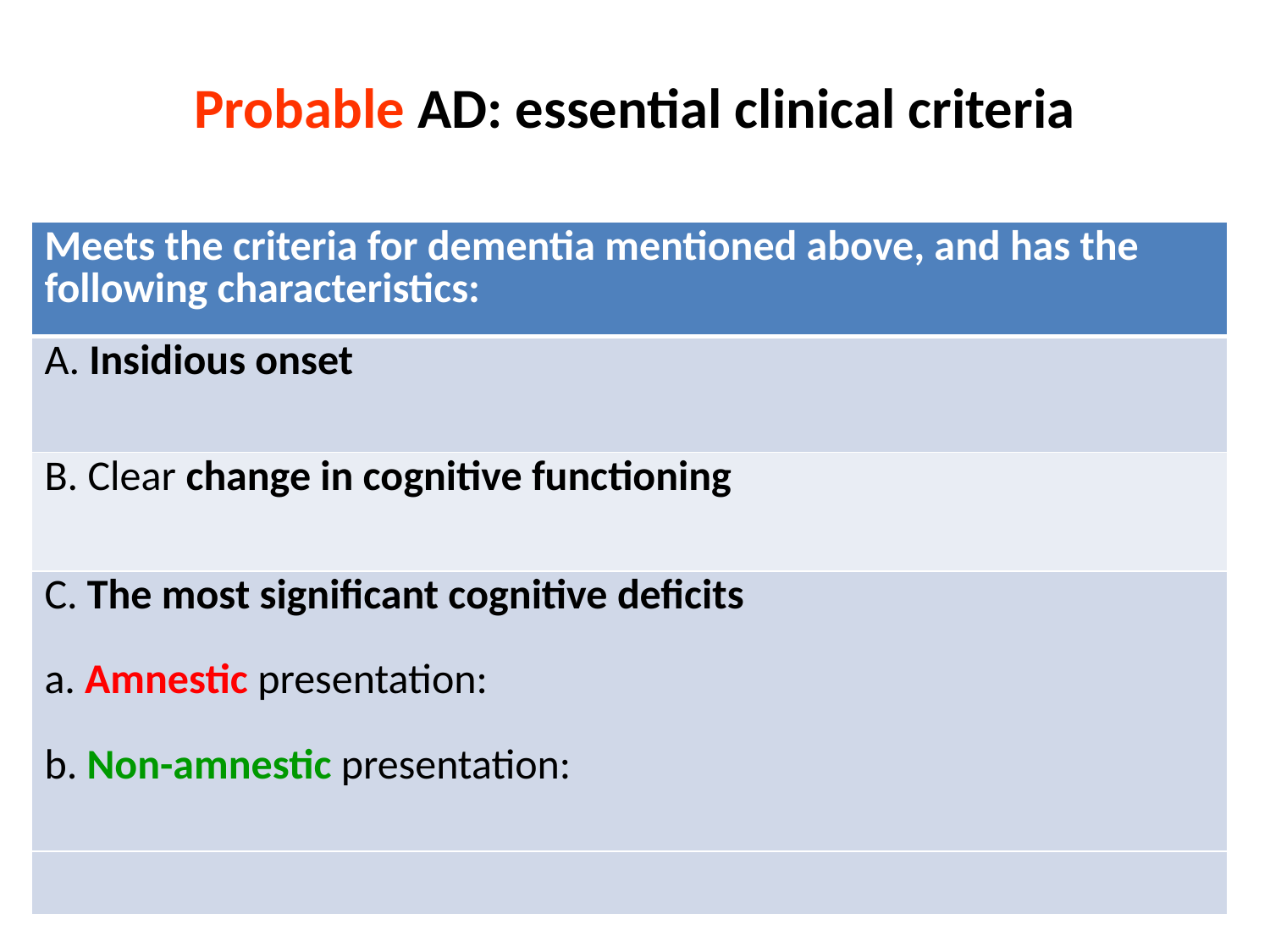

Probable AD: essential clinical criteria
| Meets the criteria for dementia mentioned above, and has the following characteristics: |
| --- |
| A. Insidious onset |
| B. Clear change in cognitive functioning |
| C. The most significant cognitive deficits a. Amnestic presentation: b. Non-amnestic presentation: |
|  |